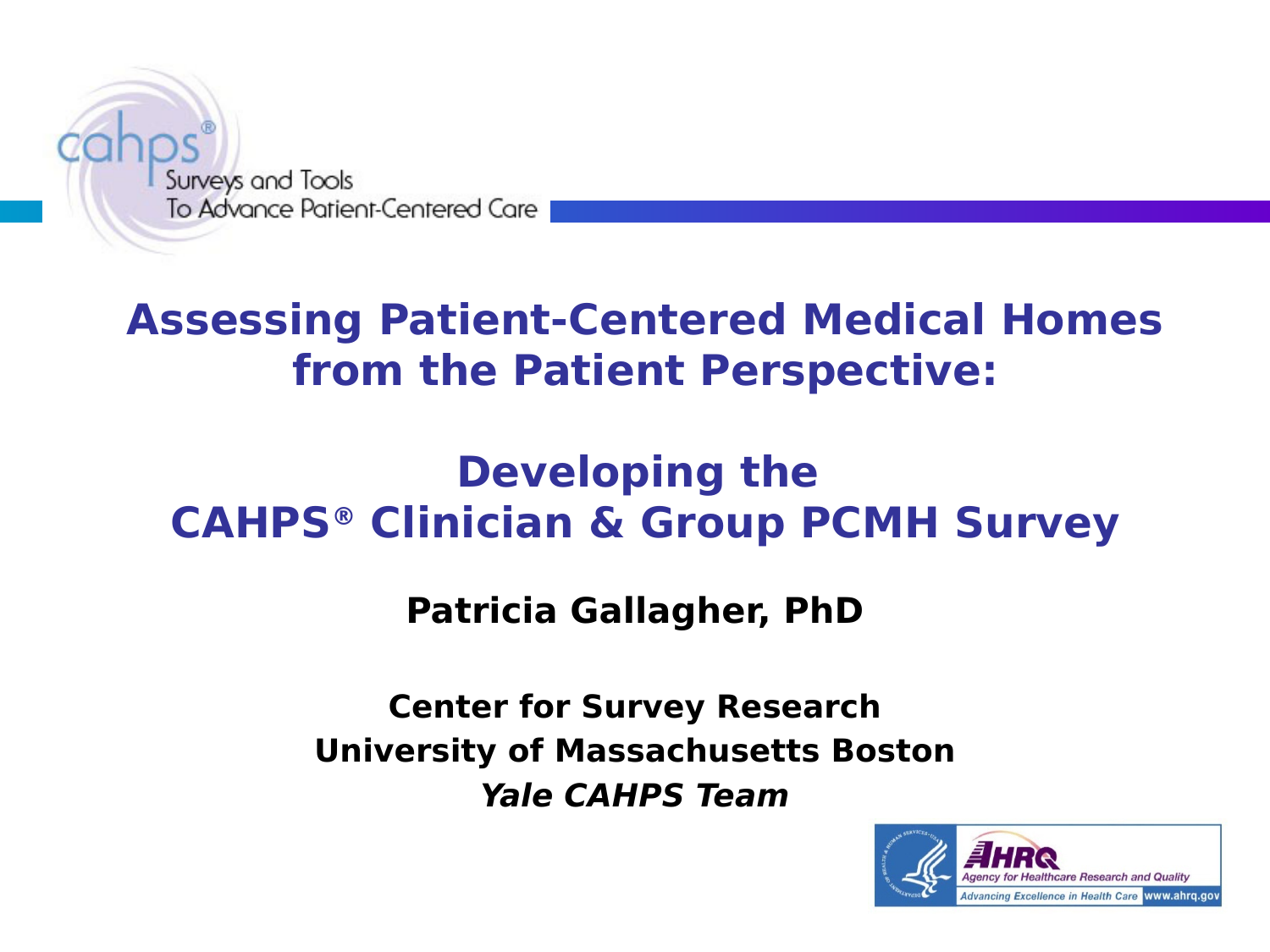

# Assessing Patient-Centered Medical Homes from the Patient Perspective: Developing the CAHPS® Clinician & Group PCMH Survey
Patricia Gallagher, PhD

Center for Survey Research
University of Massachusetts Boston
Yale CAHPS Team